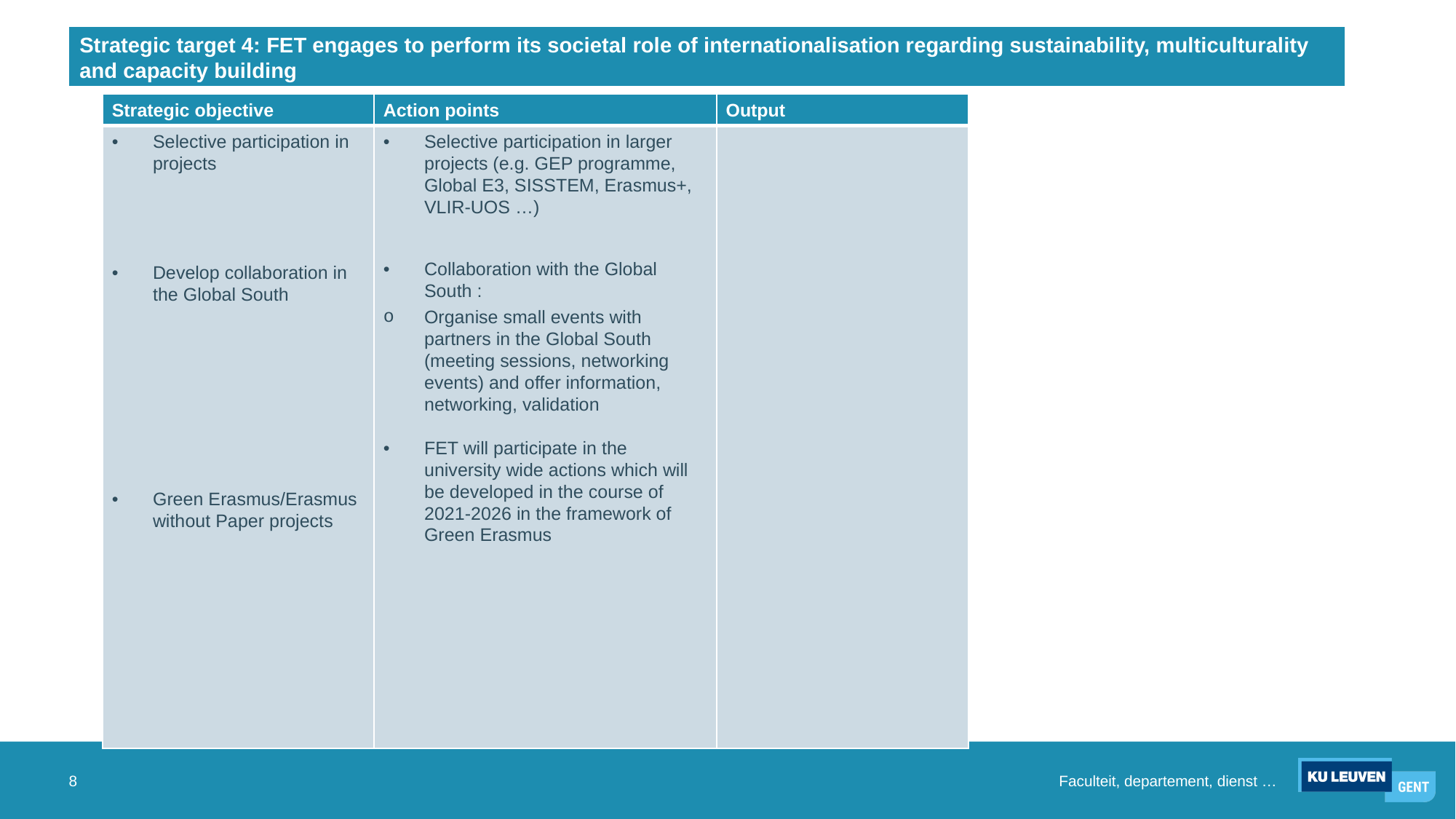

| Strategic target 4: FET engages to perform its societal role of internationalisation regarding sustainability, multiculturality and capacity building |
| --- |
| Strategic objective | Action points | Output |
| --- | --- | --- |
| Selective participation in projects         Develop collaboration in the Global South               Green Erasmus/Erasmus without Paper projects | Selective participation in larger projects (e.g. GEP programme, Global E3, SISSTEM, Erasmus+, VLIR-UOS …)   Collaboration with the Global South : Organise small events with partners in the Global South (meeting sessions, networking events) and offer information, networking, validation   FET will participate in the university wide actions which will be developed in the course of 2021-2026 in the framework of Green Erasmus |  |
8
Faculteit, departement, dienst …